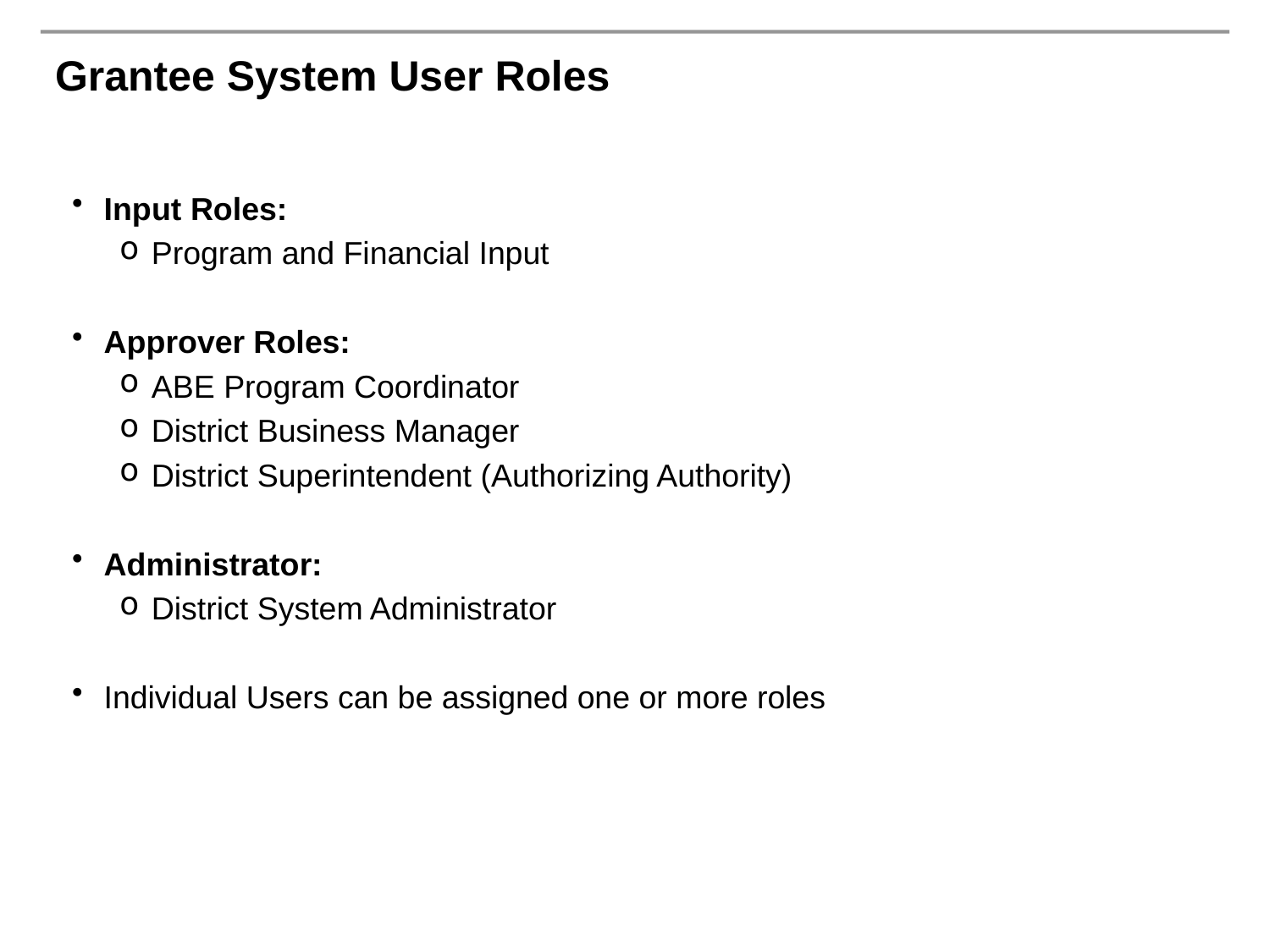

# Grantee System User Roles

Input Roles:
Program and Financial Input

Approver Roles:
ABE Program Coordinator
District Business Manager
District Superintendent (Authorizing Authority)

Administrator:
District System Administrator

Individual Users can be assigned one or more roles